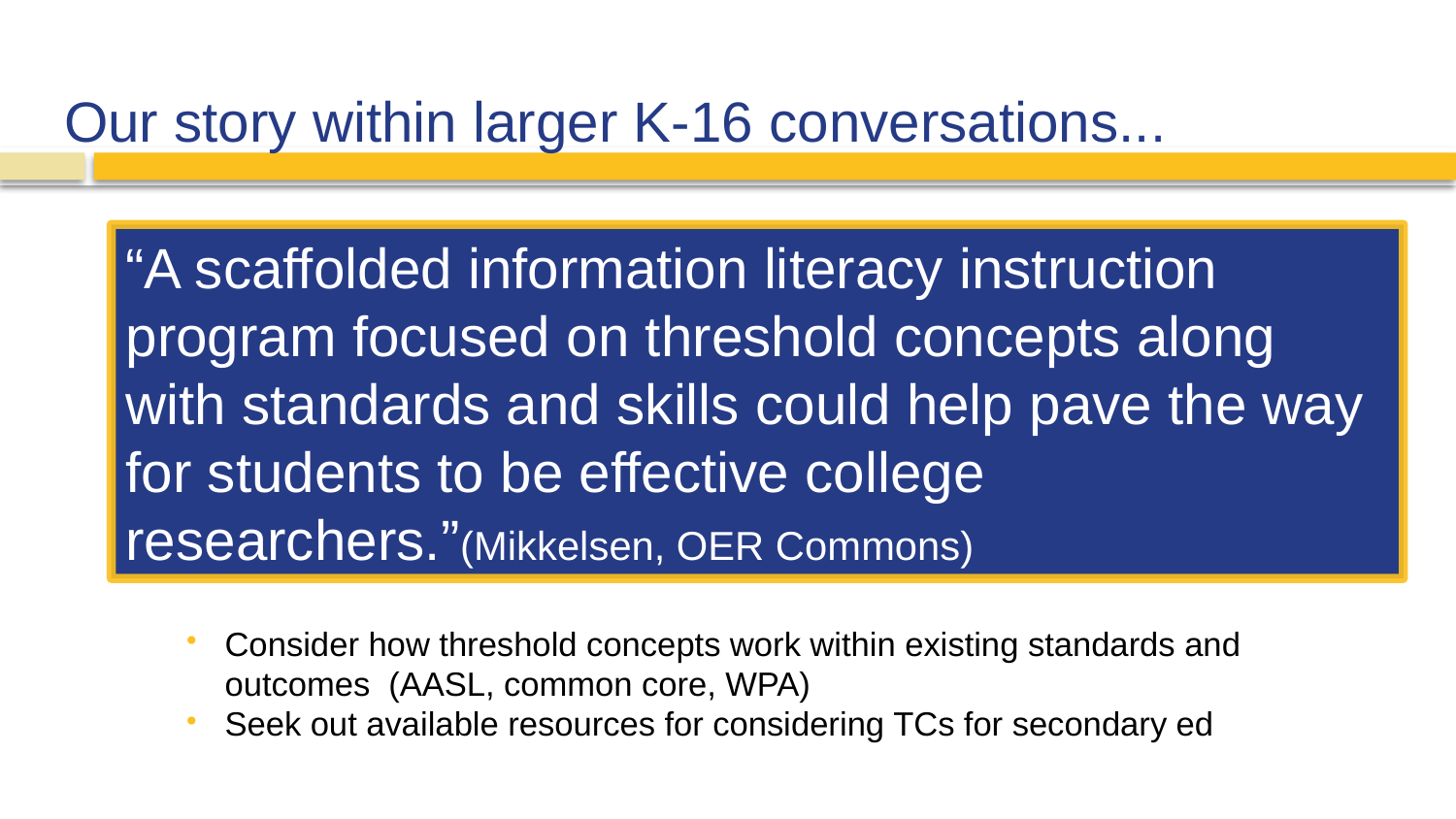

# Our story within larger K-16 conversations...
“A scaffolded information literacy instruction program focused on threshold concepts along with standards and skills could help pave the way for students to be effective college researchers.”(Mikkelsen, OER Commons)

Consider how threshold concepts work within existing standards and outcomes  (AASL, common core, WPA)
Seek out available resources for considering TCs for secondary ed